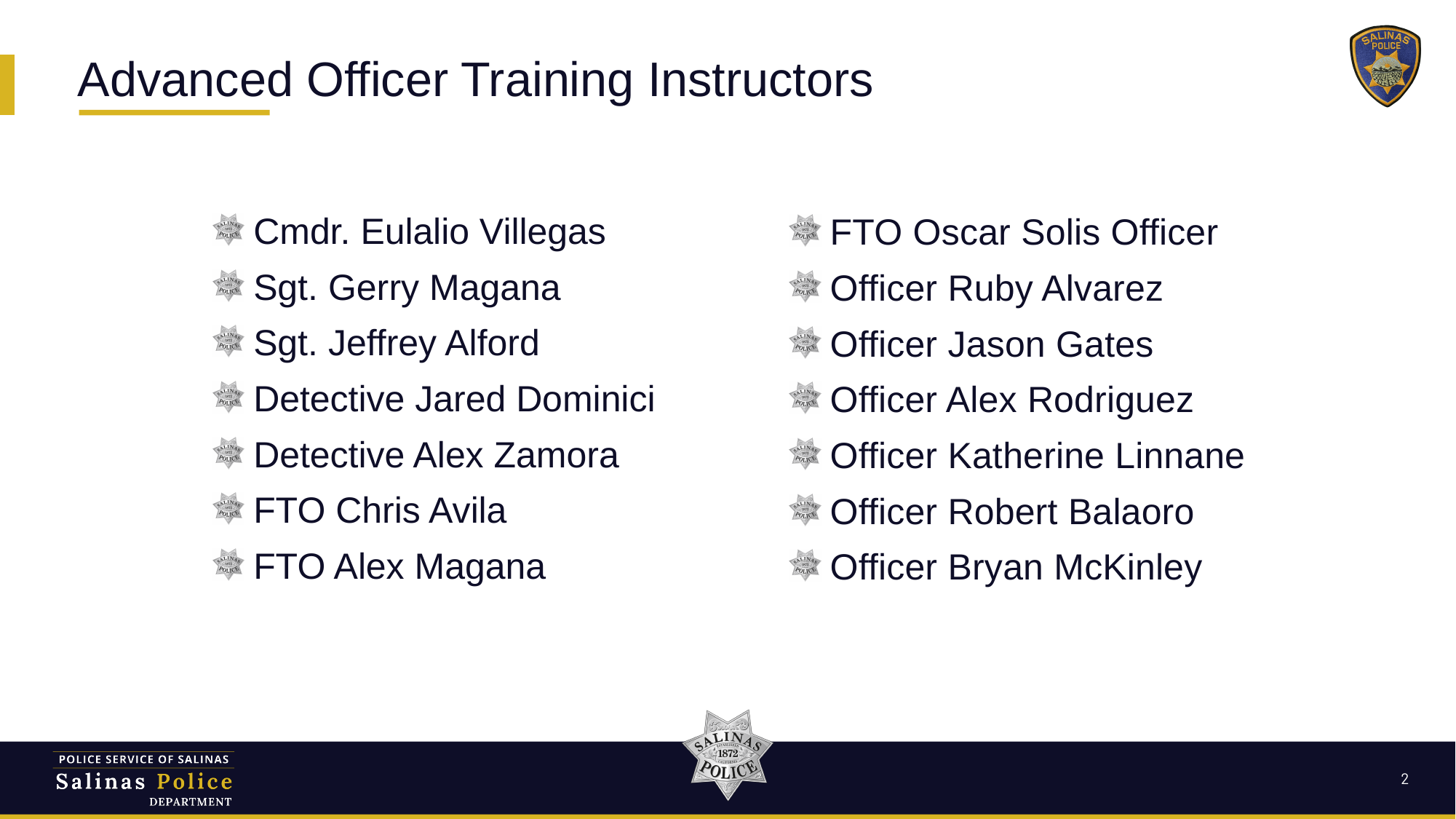

Advanced Officer Training Instructors
FTO Oscar Solis Officer
Officer Ruby Alvarez
Officer Jason Gates
Officer Alex Rodriguez
Officer Katherine Linnane
Officer Robert Balaoro
Officer Bryan McKinley
Cmdr. Eulalio Villegas
Sgt. Gerry Magana
Sgt. Jeffrey Alford
Detective Jared Dominici
Detective Alex Zamora
FTO Chris Avila
FTO Alex Magana